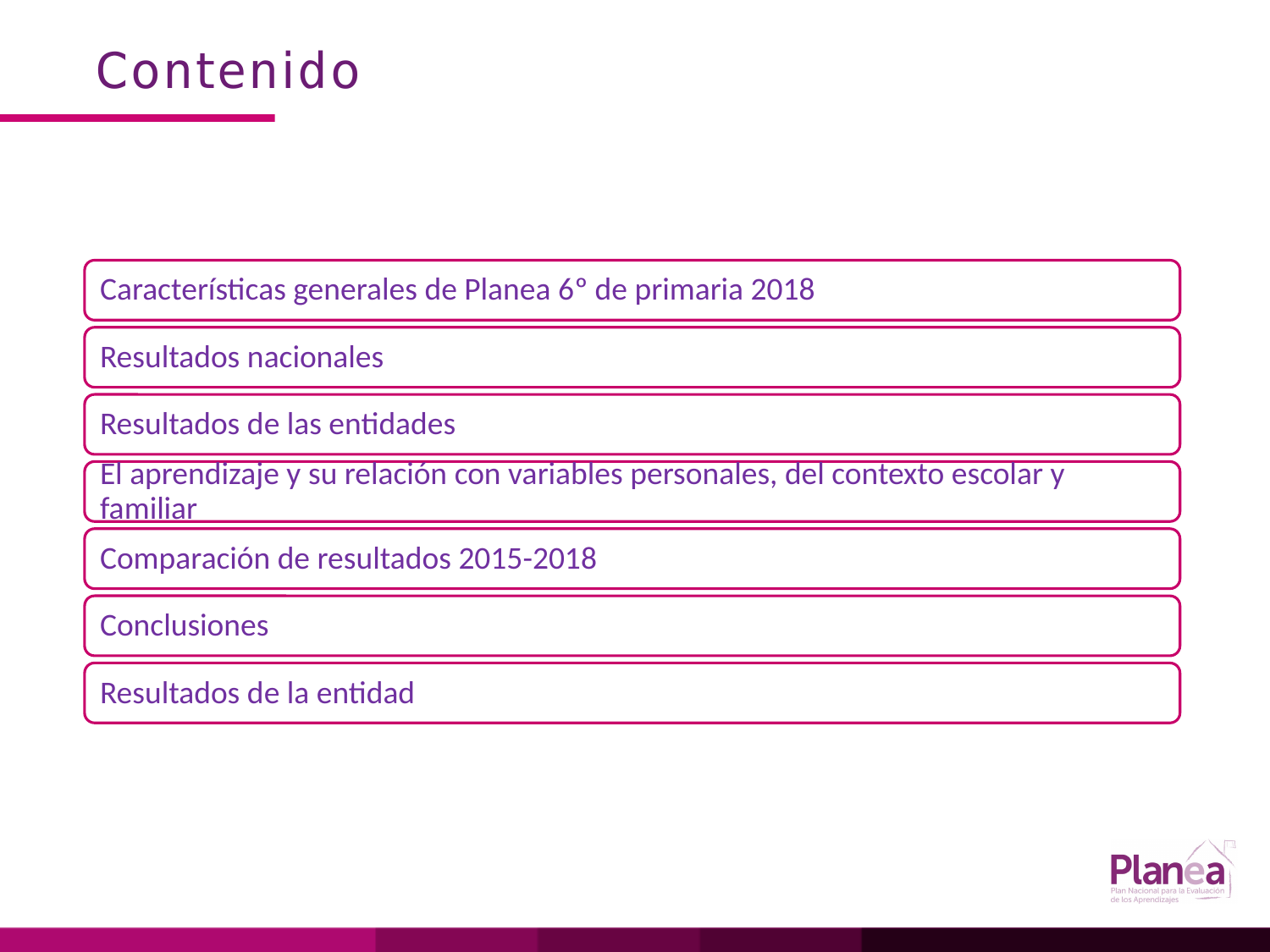

Contenido

Características generales de Planea 6º de primaria 2018
Resultados nacionales
Resultados de las entidades
El aprendizaje y su relación con variables personales, del contexto escolar y familiar
Comparación de resultados 2015-2018
Conclusiones
Resultados de la entidad